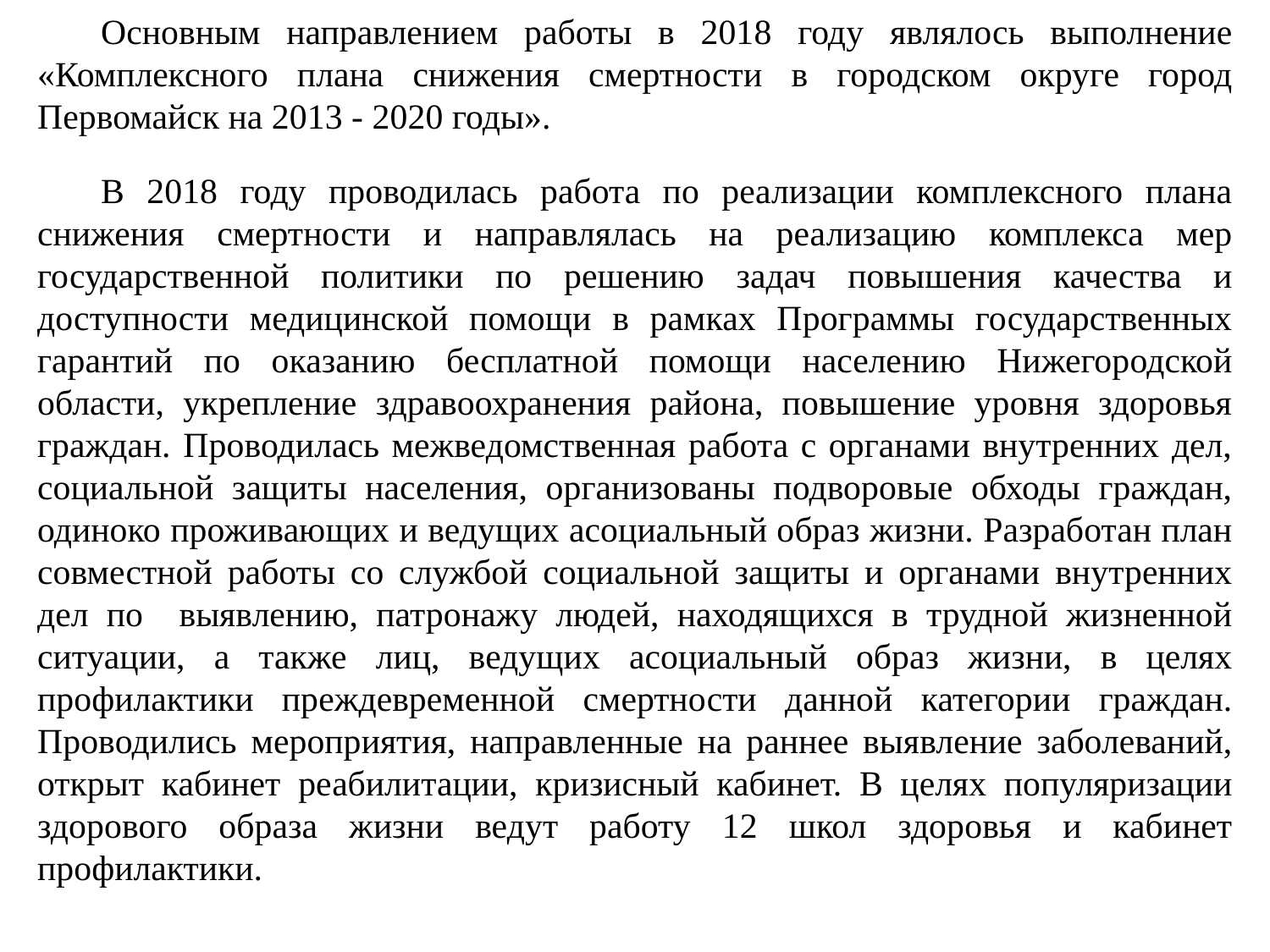

Основным направлением работы в 2018 году являлось выполнение «Комплексного плана снижения смертности в городском округе город Первомайск на 2013 - 2020 годы».
В 2018 году проводилась работа по реализации комплексного плана снижения смертности и направлялась на реализацию комплекса мер государственной политики по решению задач повышения качества и доступности медицинской помощи в рамках Программы государственных гарантий по оказанию бесплатной помощи населению Нижегородской области, укрепление здравоохранения района, повышение уровня здоровья граждан. Проводилась межведомственная работа с органами внутренних дел, социальной защиты населения, организованы подворовые обходы граждан, одиноко проживающих и ведущих асоциальный образ жизни. Разработан план совместной работы со службой социальной защиты и органами внутренних дел по  выявлению, патронажу людей, находящихся в трудной жизненной ситуации, а также лиц, ведущих асоциальный образ жизни, в целях профилактики преждевременной смертности данной категории граждан. Проводились мероприятия, направленные на раннее выявление заболеваний, открыт кабинет реабилитации, кризисный кабинет. В целях популяризации здорового образа жизни ведут работу 12 школ здоровья и кабинет профилактики.